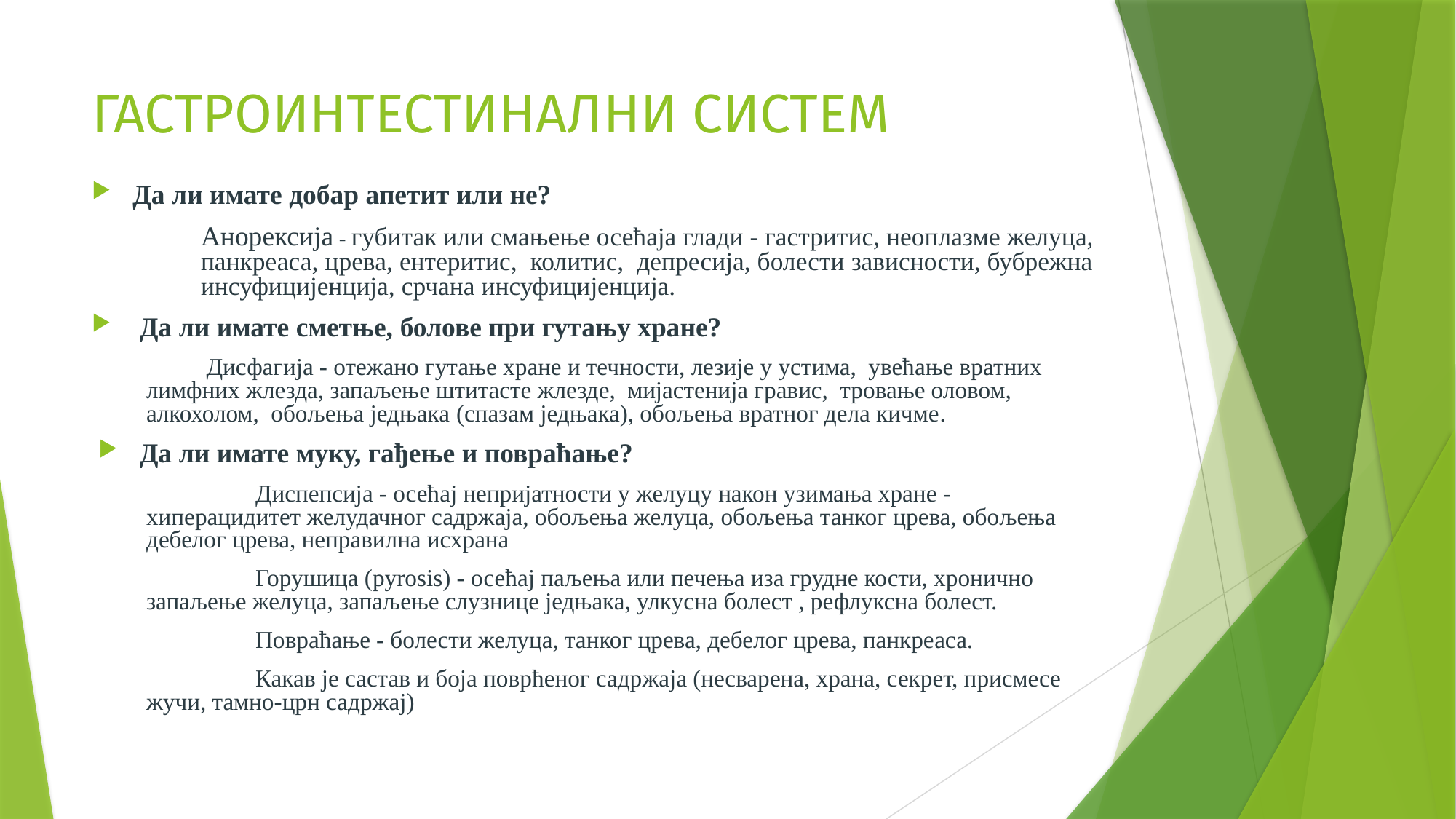

# ГАСТРОИНТЕСТИНАЛНИ СИСТЕМ
Да ли имате добар апетит или не?
Анорексија - губитак или смањење осећаја глади - гастритис, неоплазме желуца, панкреаса, црева, ентеритис,  колитис,  депресија, болести зависности, бубрежна инсуфицијенција, срчана инсуфицијенција.
 Да ли имате сметње, болове при гутању хране?
          Дисфагија - отежано гутање хране и течности, лезије у устима,  увећање вратних лимфних жлезда, запаљење штитасте жлезде,  мијастенија гравис,  тровање оловом,  алкохолом,  обољења једњака (спазам једњака), обољења вратног дела кичме.
 Да ли имате муку, гађење и повраћање?
	Диспепсија - осећај непријатности у желуцу након узимања хране - хиперацидитет желудачног садржаја, обољења желуца, обољења танког црева, обољења дебелог црева, неправилна исхрана
	Горушица (pyrosis) - осећај паљења или печења иза грудне кости, хронично запаљење желуца, запаљење слузнице једњака, улкусна болест , рефлуксна болест.
	Повраћање - болести желуца, танког црева, дебелог црева, панкреаса.
	Какав је састав и боја поврћеног садржаја (несварена, храна, секрет, присмесе жучи, тамно-црн садржај)